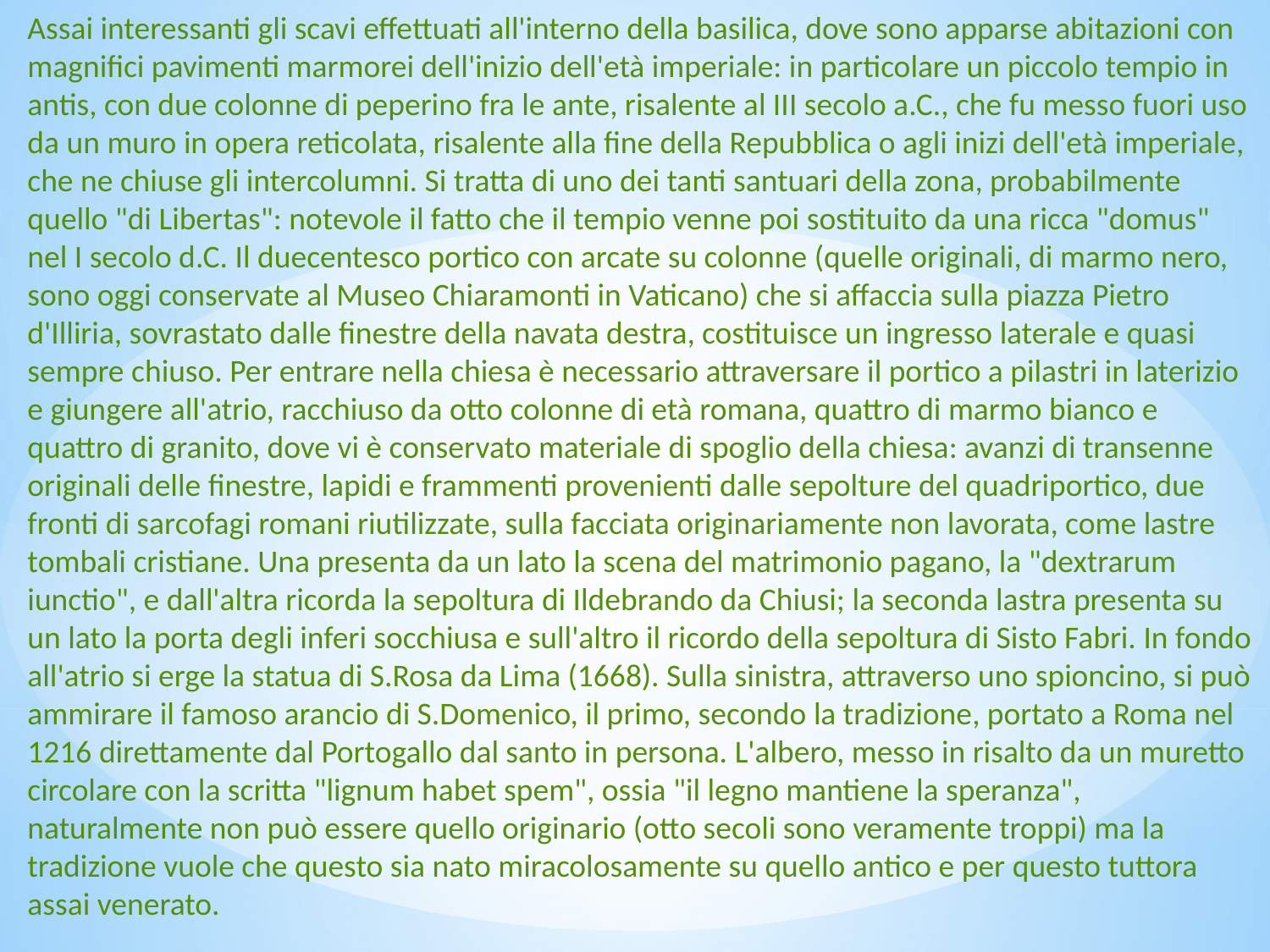

Assai interessanti gli scavi effettuati all'interno della basilica, dove sono apparse abitazioni con magnifici pavimenti marmorei dell'inizio dell'età imperiale: in particolare un piccolo tempio in antis, con due colonne di peperino fra le ante, risalente al III secolo a.C., che fu messo fuori uso da un muro in opera reticolata, risalente alla fine della Repubblica o agli inizi dell'età imperiale, che ne chiuse gli intercolumni. Si tratta di uno dei tanti santuari della zona, probabilmente quello "di Libertas": notevole il fatto che il tempio venne poi sostituito da una ricca "domus" nel I secolo d.C. Il duecentesco portico con arcate su colonne (quelle originali, di marmo nero, sono oggi conservate al Museo Chiaramonti in Vaticano) che si affaccia sulla piazza Pietro d'Illiria, sovrastato dalle finestre della navata destra, costituisce un ingresso laterale e quasi sempre chiuso. Per entrare nella chiesa è necessario attraversare il portico a pilastri in laterizio e giungere all'atrio, racchiuso da otto colonne di età romana, quattro di marmo bianco e quattro di granito, dove vi è conservato materiale di spoglio della chiesa: avanzi di transenne originali delle finestre, lapidi e frammenti provenienti dalle sepolture del quadriportico, due fronti di sarcofagi romani riutilizzate, sulla facciata originariamente non lavorata, come lastre tombali cristiane. Una presenta da un lato la scena del matrimonio pagano, la "dextrarum iunctio", e dall'altra ricorda la sepoltura di Ildebrando da Chiusi; la seconda lastra presenta su un lato la porta degli inferi socchiusa e sull'altro il ricordo della sepoltura di Sisto Fabri. In fondo all'atrio si erge la statua di S.Rosa da Lima (1668). Sulla sinistra, attraverso uno spioncino, si può ammirare il famoso arancio di S.Domenico, il primo, secondo la tradizione, portato a Roma nel 1216 direttamente dal Portogallo dal santo in persona. L'albero, messo in risalto da un muretto circolare con la scritta "lignum habet spem", ossia "il legno mantiene la speranza", naturalmente non può essere quello originario (otto secoli sono veramente troppi) ma la tradizione vuole che questo sia nato miracolosamente su quello antico e per questo tuttora assai venerato.